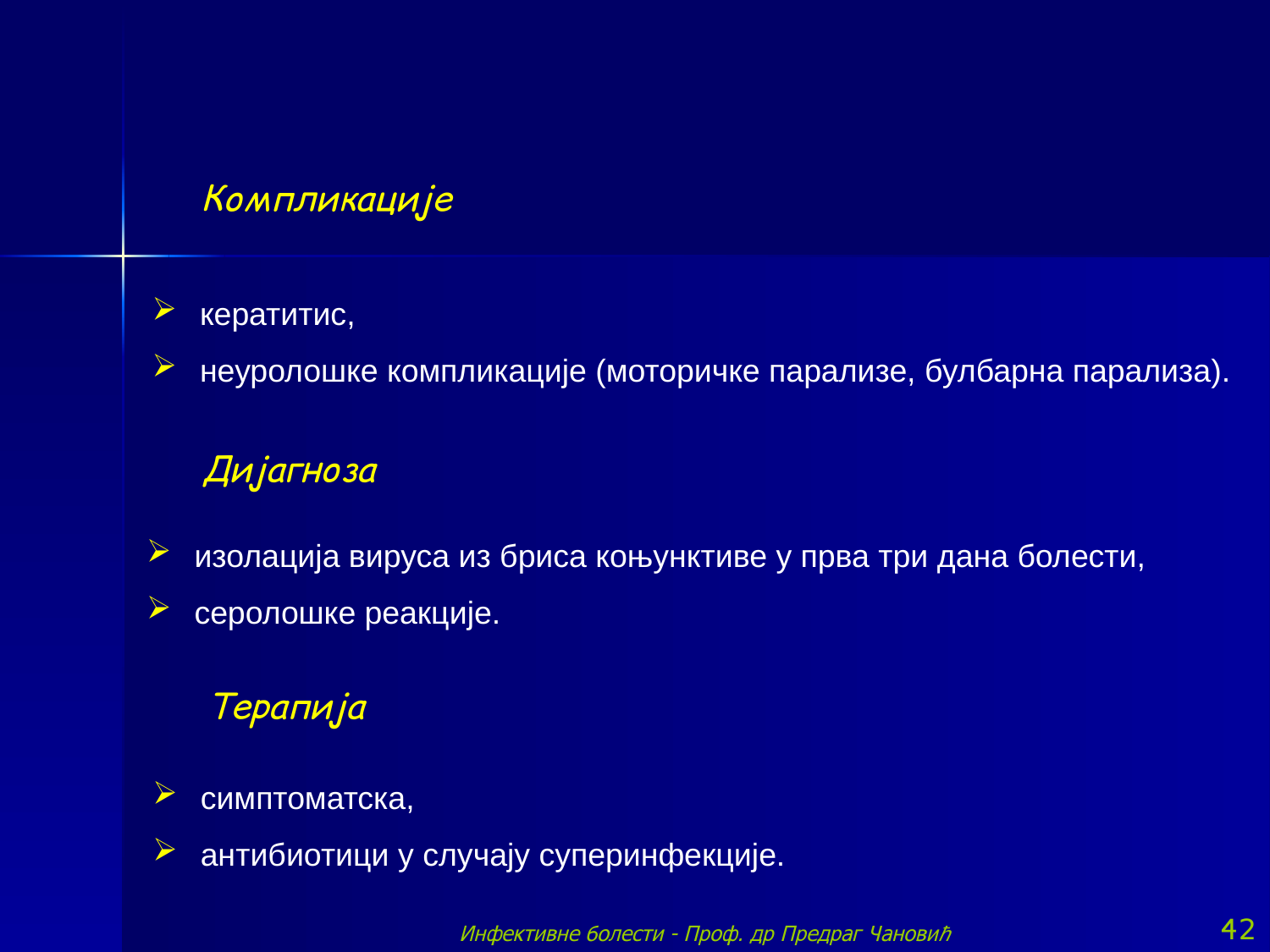

Компликације
  кератитис,
  неуролошке компликације (моторичке парализе, булбарна парализа).
Дијагноза
  изолација вируса из бриса коњунктиве у прва три дана болести,
  серолошке реакције.
Терапија
  симптоматска,
  антибиотици у случају суперинфекције.
Инфективне болести - Проф. др Предраг Чановић
42